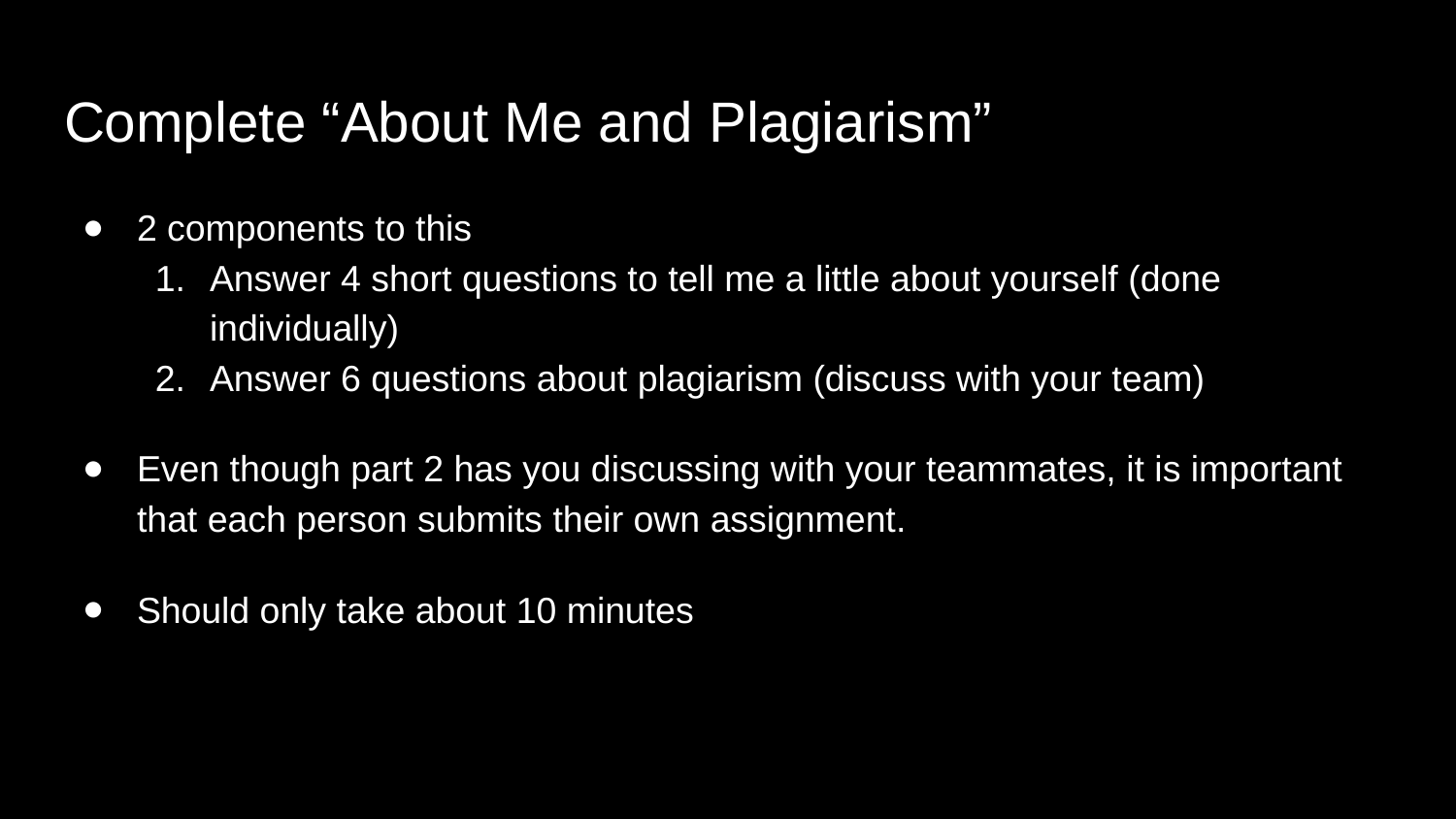

# Complete “About Me and Plagiarism”
2 components to this
Answer 4 short questions to tell me a little about yourself (done individually)
Answer 6 questions about plagiarism (discuss with your team)
Even though part 2 has you discussing with your teammates, it is important that each person submits their own assignment.
Should only take about 10 minutes